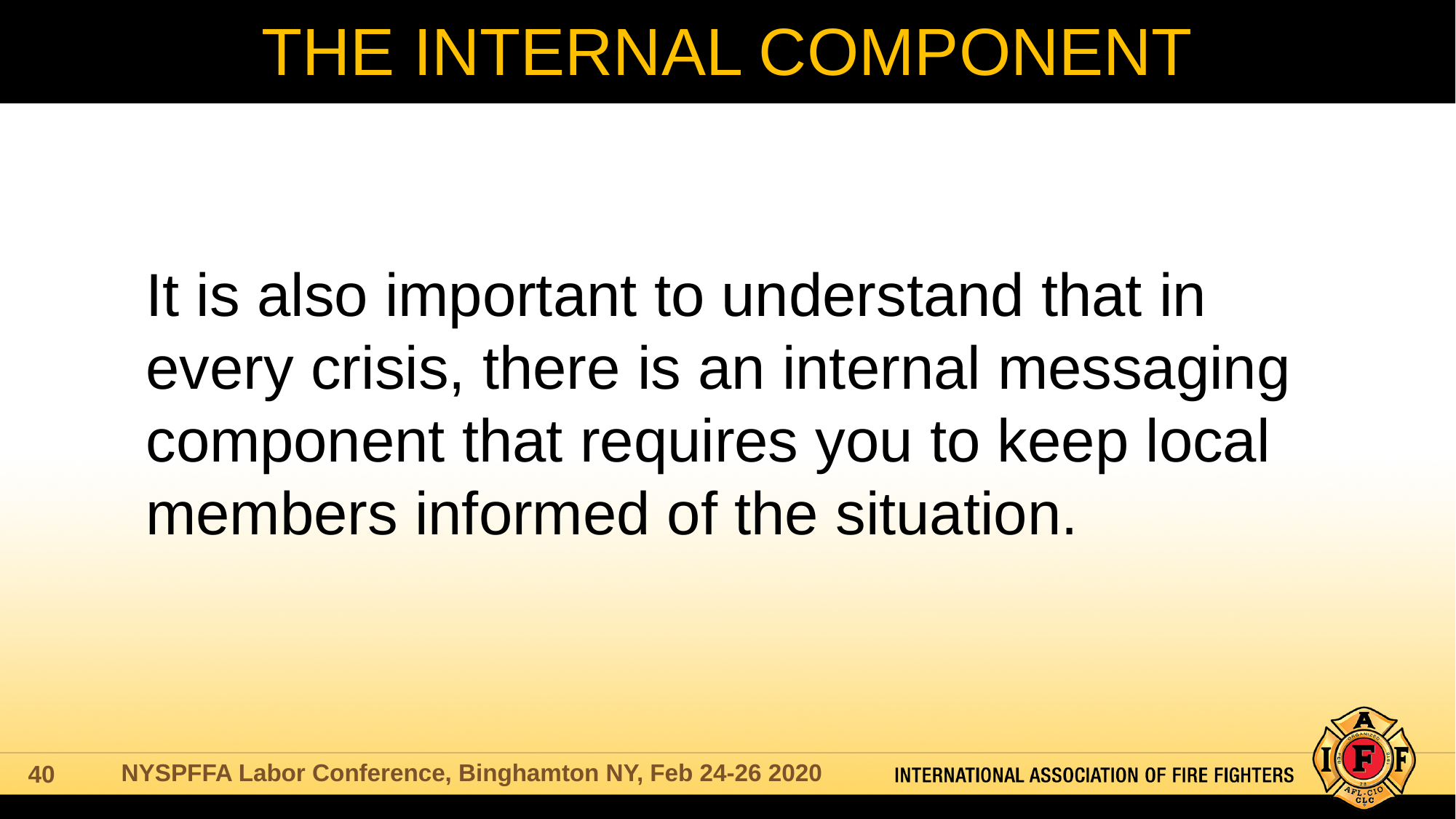

THE INTERNAL COMPONENT
It is also important to understand that in every crisis, there is an internal messaging component that requires you to keep local members informed of the situation.
NYSPFFA Labor Conference, Binghamton NY, Feb 24-26 2020